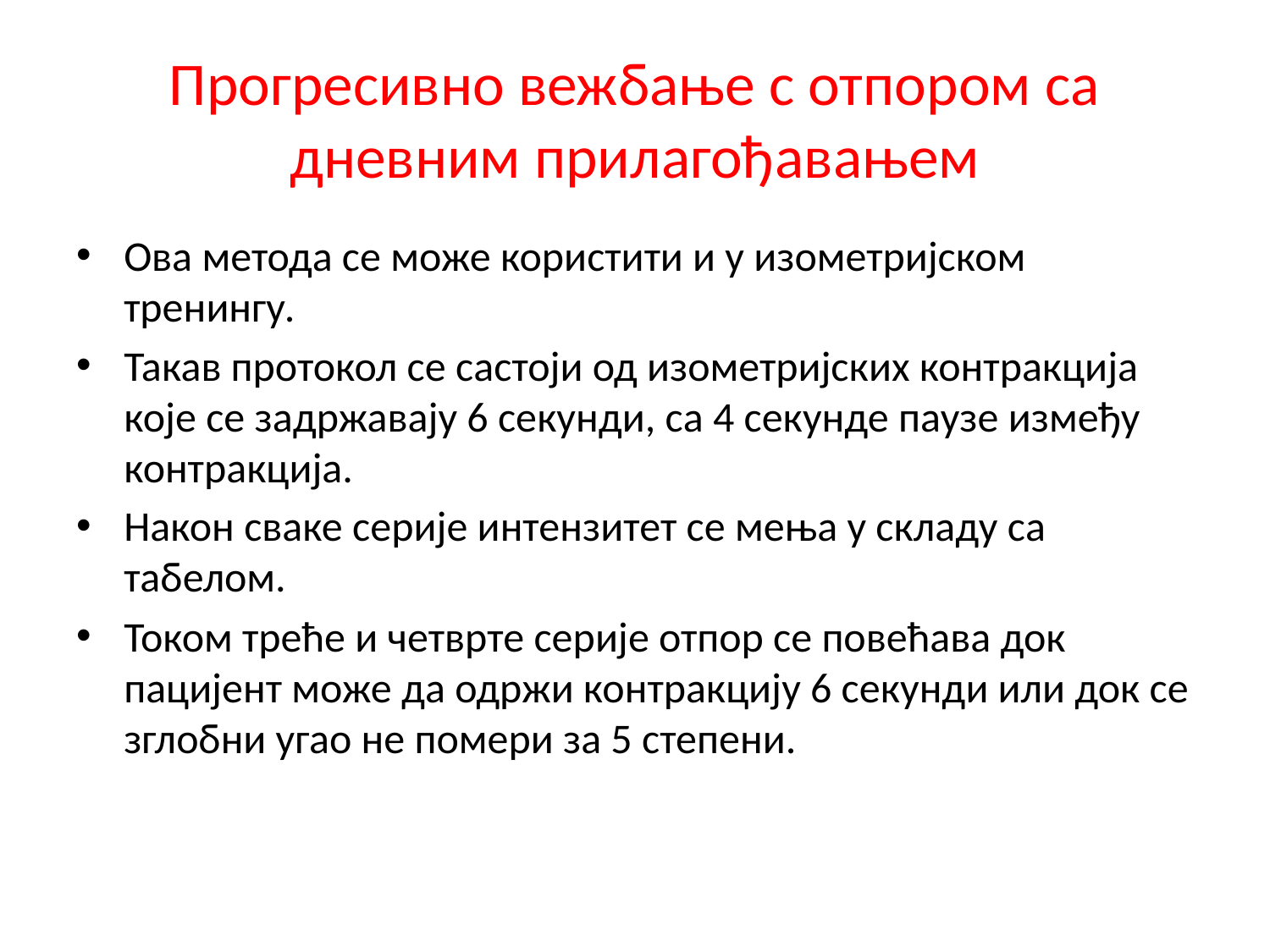

# Прогресивно вежбање с отпором са дневним прилагођавањем
Ова метода се може користити и у изометријском тренингу.
Такав протокол се састоји од изометријских контракција које се задржавају 6 секунди, са 4 секунде паузе између контракција.
Након сваке серије интензитет се мења у складу са табелом.
Током треће и четврте серије отпор се повећава док пацијент може да одржи контракцију 6 секунди или док се зглобни угао не помери за 5 степени.